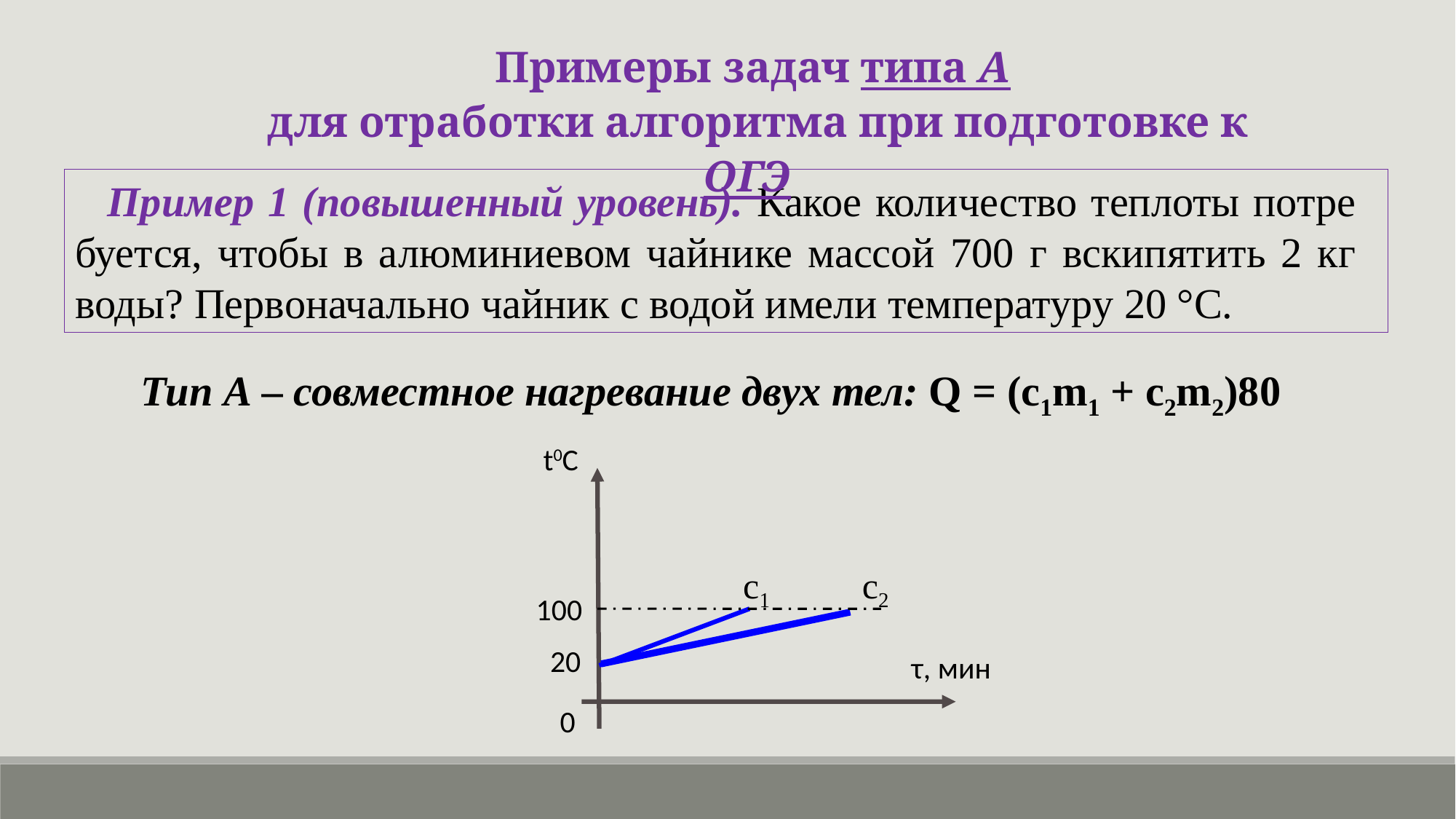

Примеры задач типа А
для отработки алгоритма при подготовке к ОГЭ
Пример 1 (повышенный уровень). Какое ко­ли­че­ство теп­ло­ты по­тре­бу­ет­ся, чтобы в алю­ми­ни­е­вом чай­ни­ке мас­сой 700 г вски­пя­тить 2 кг воды? Пер­во­на­чаль­но чай­ник с водой имели тем­пе­ра­ту­ру 20 °С.
Тип А – совместное нагревание двух тел: Q = (с1m1 + c2m2)80
t0C

с1
с2
100

20
τ, мин
0